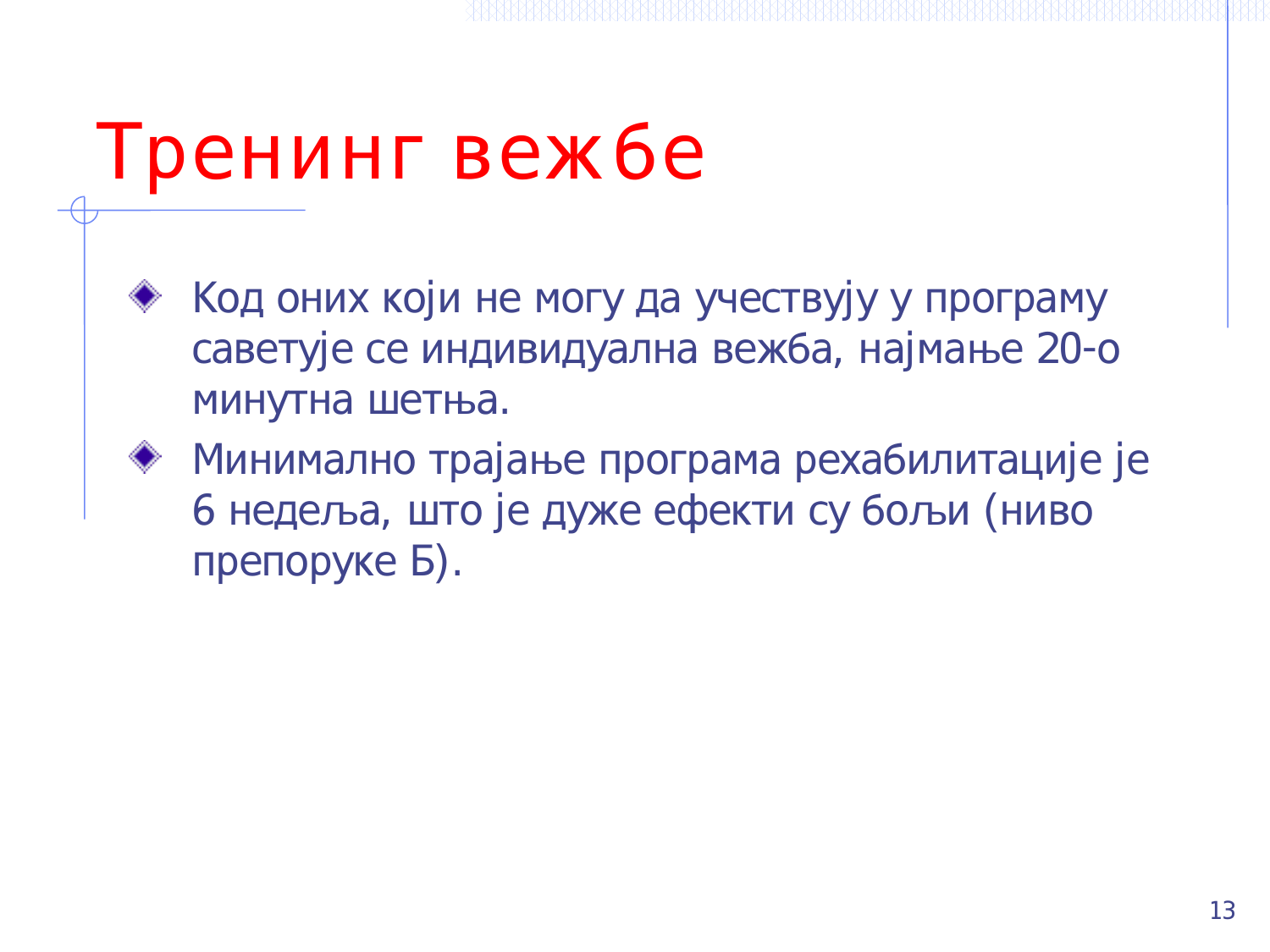

# Тренинг вежбе
Код оних који не могу да учествују у програму саветује се индивидуална вежба, најмање 20-о минутна шетња.
Минимално трајање програма рехабилитације је 6 недеља, што је дуже ефекти су бољи (ниво препоруке Б).

13